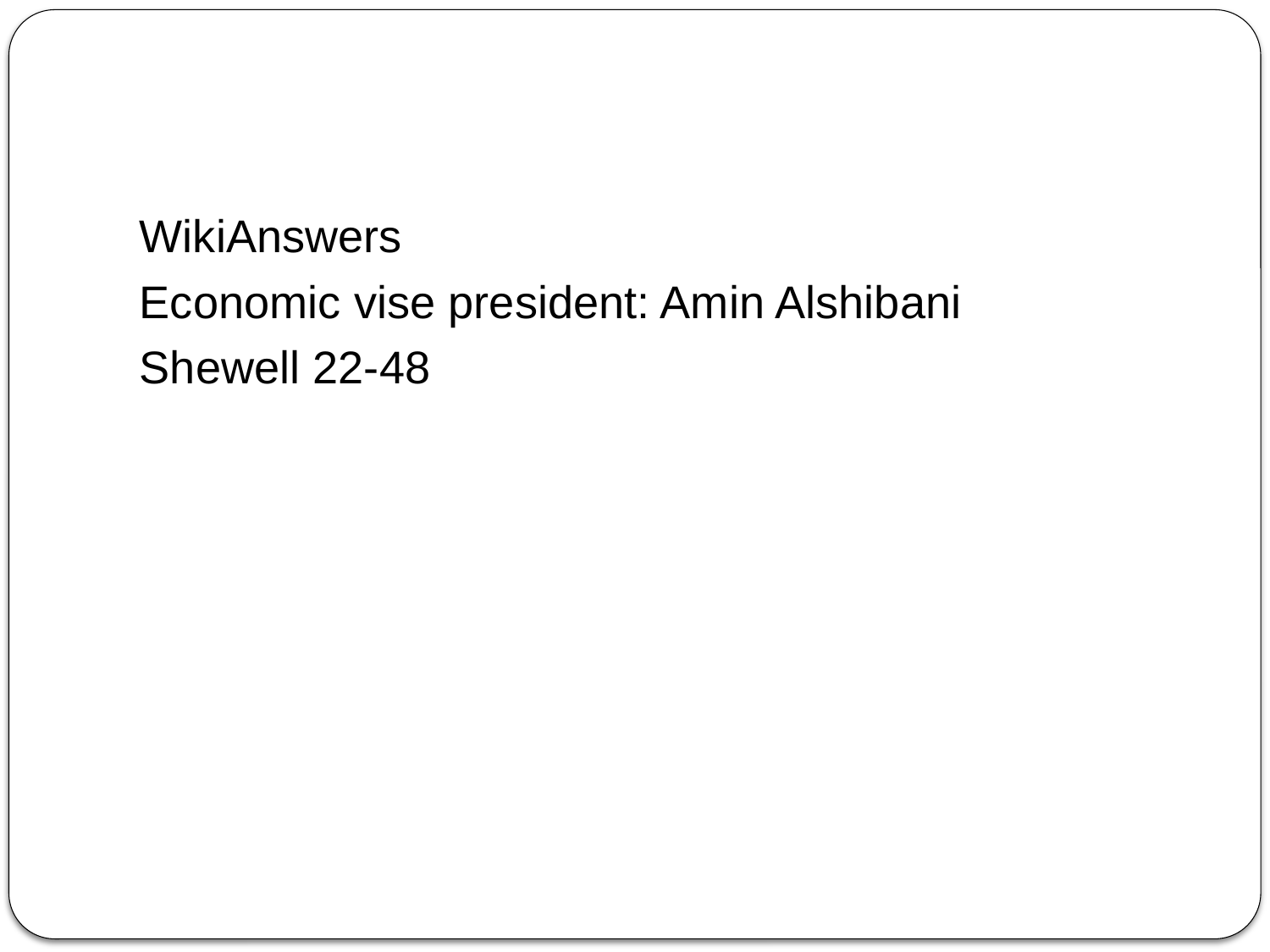

#
WikiAnswers
Economic vise president: Amin Alshibani
Shewell 22-48